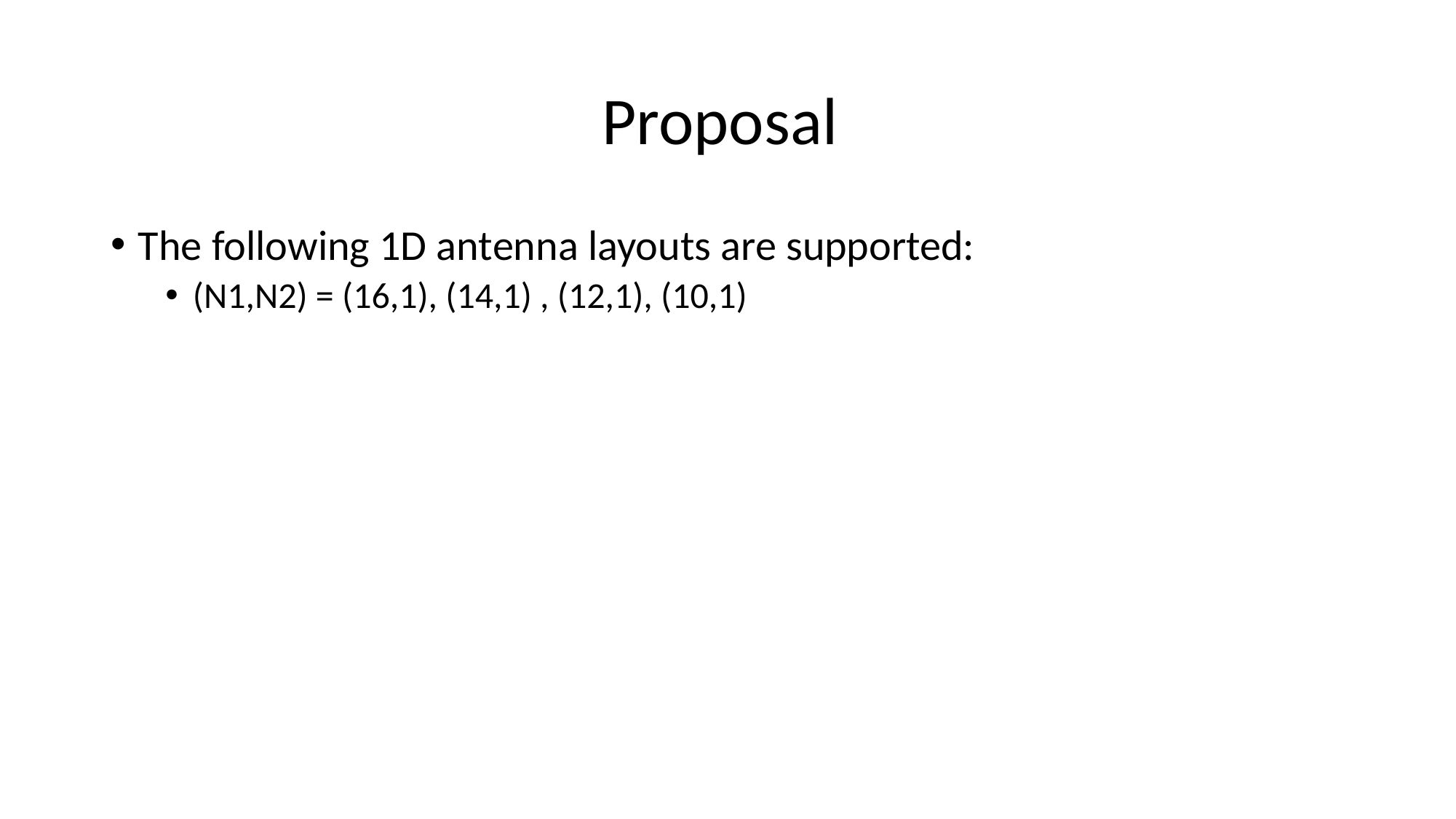

# Proposal
The following 1D antenna layouts are supported:
(N1,N2) = (16,1), (14,1) , (12,1), (10,1)